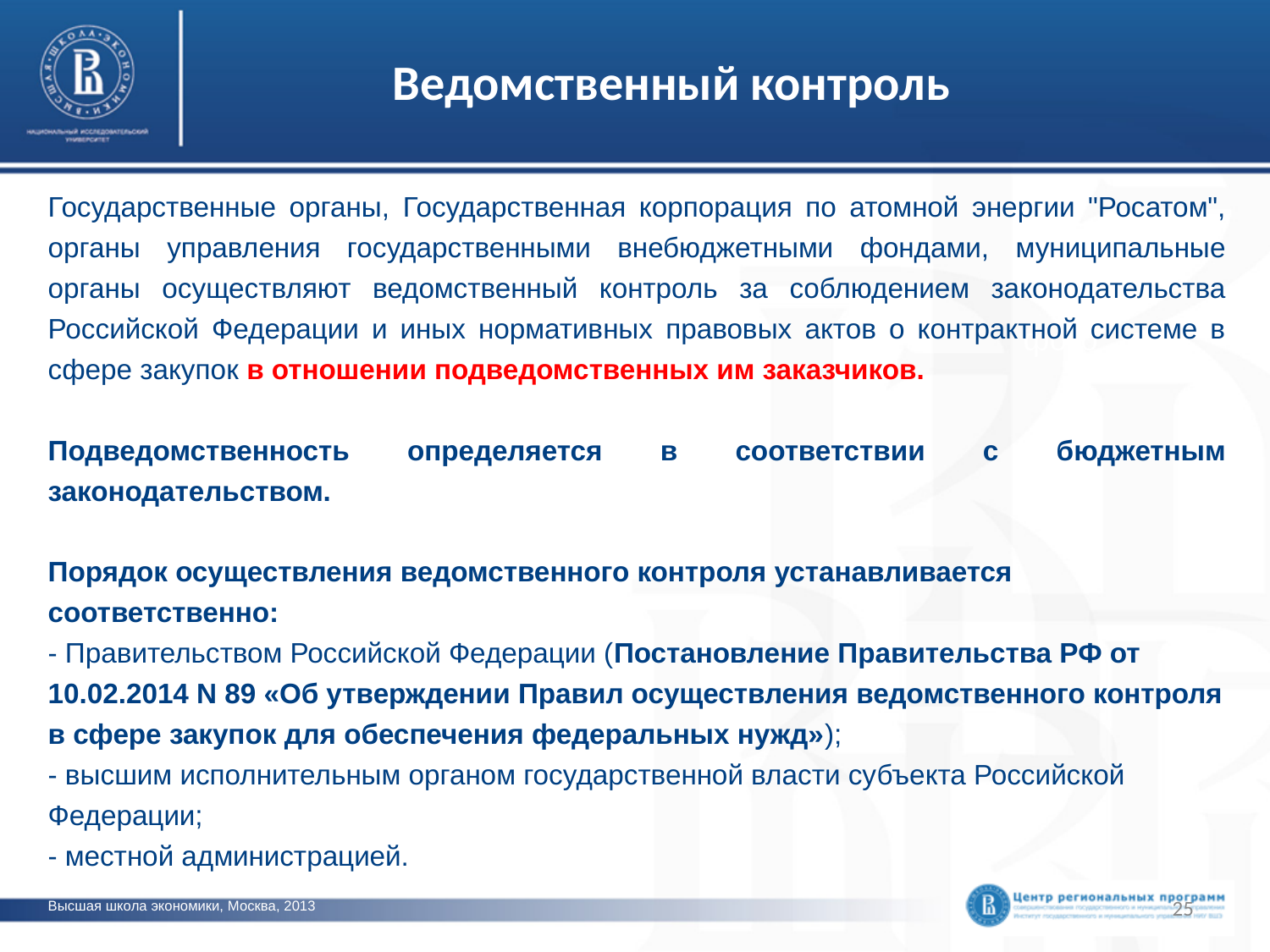

# Ведомственный контроль

Государственные органы, Государственная корпорация по атомной энергии "Росатом", органы управления государственными внебюджетными фондами, муниципальные органы осуществляют ведомственный контроль за соблюдением законодательства Российской Федерации и иных нормативных правовых актов о контрактной системе в сфере закупок в отношении подведомственных им заказчиков.

Подведомственность определяется в соответствии с бюджетным законодательством.

Порядок осуществления ведомственного контроля устанавливается соответственно:
- Правительством Российской Федерации (Постановление Правительства РФ от 10.02.2014 N 89 «Об утверждении Правил осуществления ведомственного контроля в сфере закупок для обеспечения федеральных нужд»);
- высшим исполнительным органом государственной власти субъекта Российской Федерации;
- местной администрацией.
фото
25
Высшая школа экономики, Москва, 2013